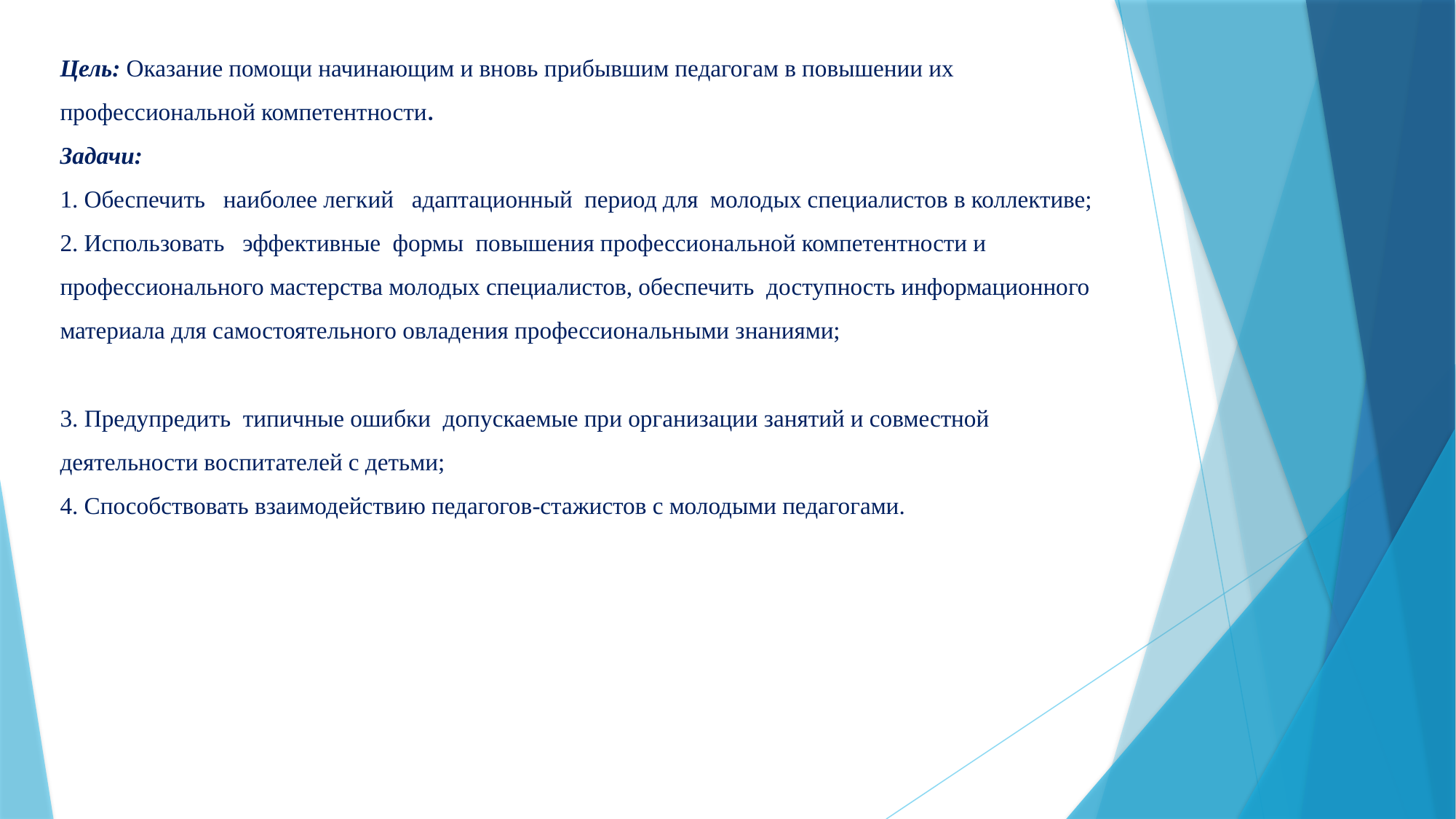

# Цель: Оказание помощи начинающим и вновь прибывшим педагогам в повышении их профессиональной компетентности. Задачи: 1. Обеспечить   наиболее легкий   адаптационный  период для  молодых специалистов в коллективе; 2. Использовать   эффективные  формы  повышения профессиональной компетентности и профессионального мастерства молодых специалистов, обеспечить  доступность информационного материала для самостоятельного овладения профессиональными знаниями; 3. Предупредить  типичные ошибки  допускаемые при организации занятий и совместной деятельности воспитателей с детьми; 4. Способствовать взаимодействию педагогов-стажистов с молодыми педагогами.